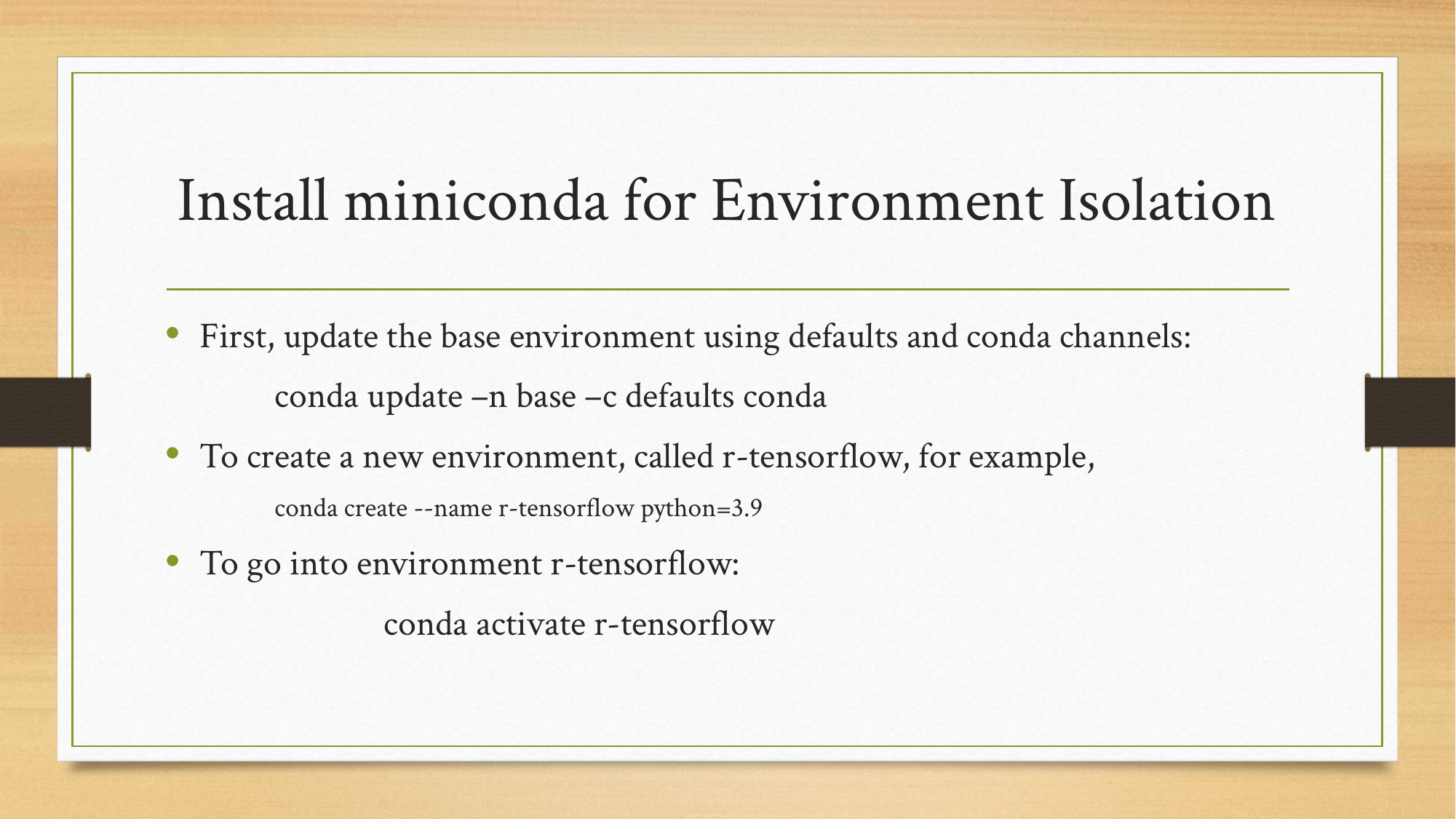

# Install miniconda for Environment Isolation
First, update the base environment using defaults and conda channels:
	conda update –n base –c defaults conda
To create a new environment, called r-tensorflow, for example,
conda create --name r-tensorflow python=3.9
To go into environment r-tensorflow:
		conda activate r-tensorflow